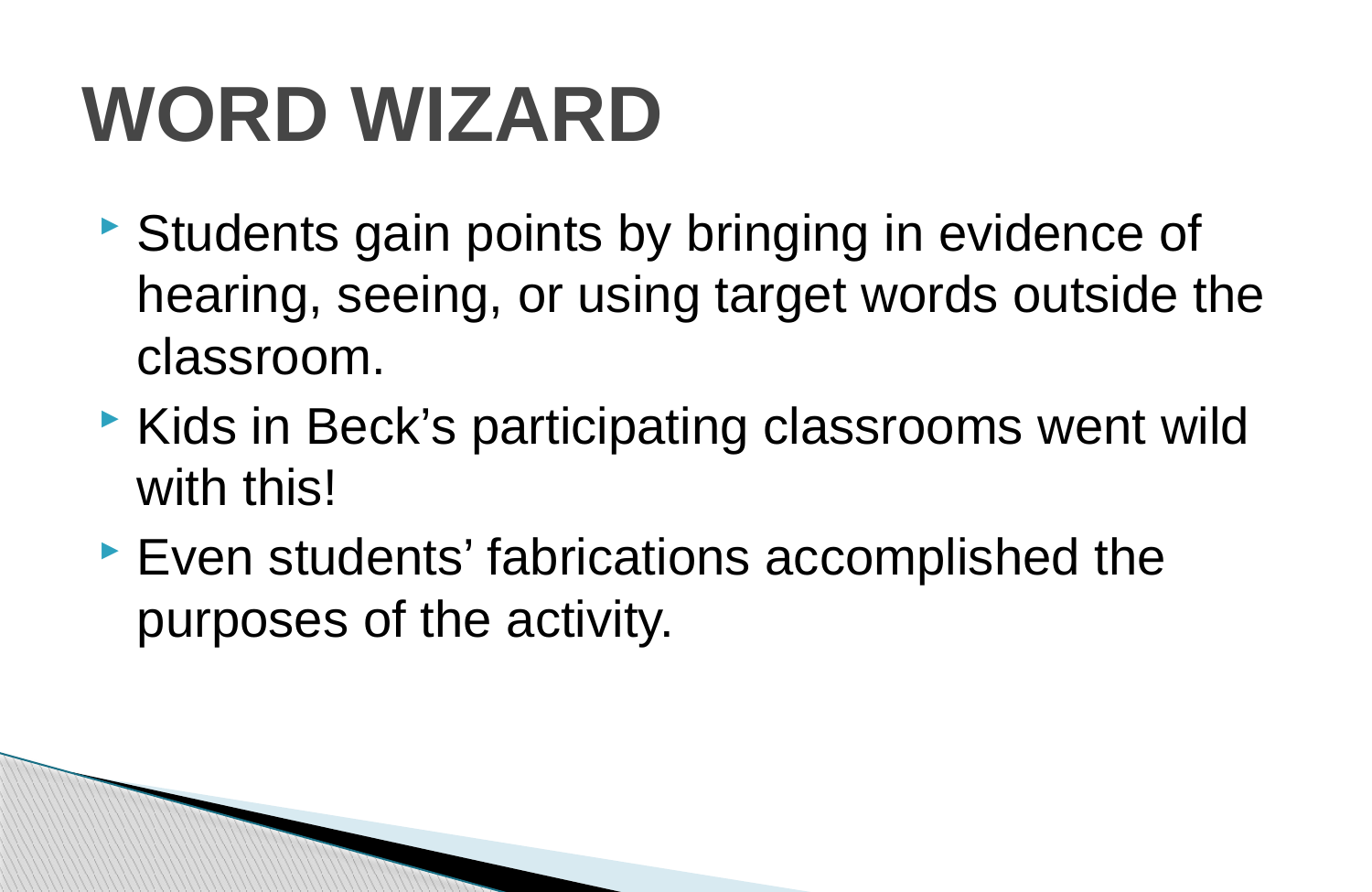

# WORD WIZARD
Students gain points by bringing in evidence of hearing, seeing, or using target words outside the classroom.
Kids in Beck’s participating classrooms went wild with this!
Even students’ fabrications accomplished the purposes of the activity.